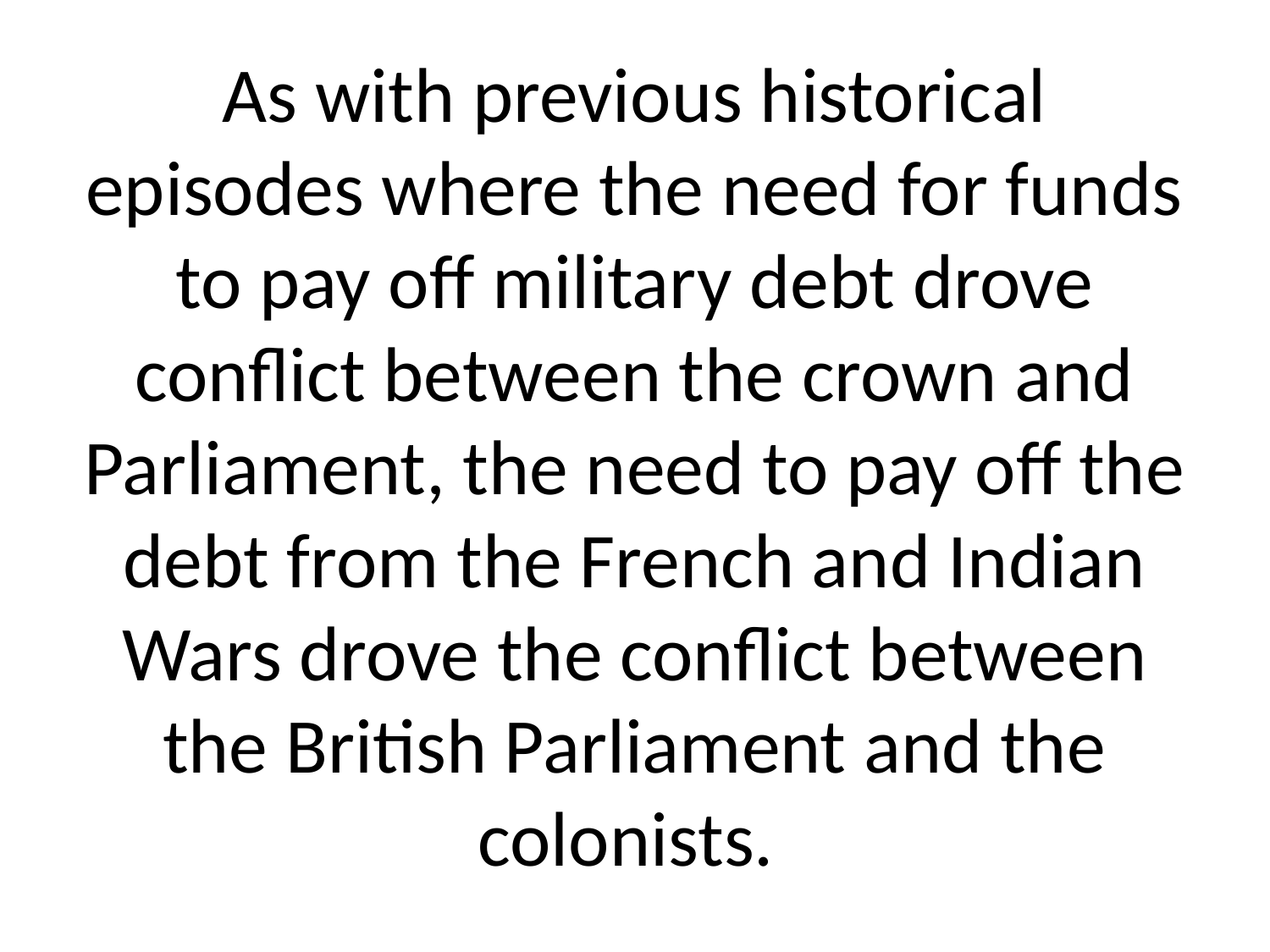

# As with previous historical episodes where the need for funds to pay off military debt drove conflict between the crown and Parliament, the need to pay off the debt from the French and Indian Wars drove the conflict between the British Parliament and the colonists.